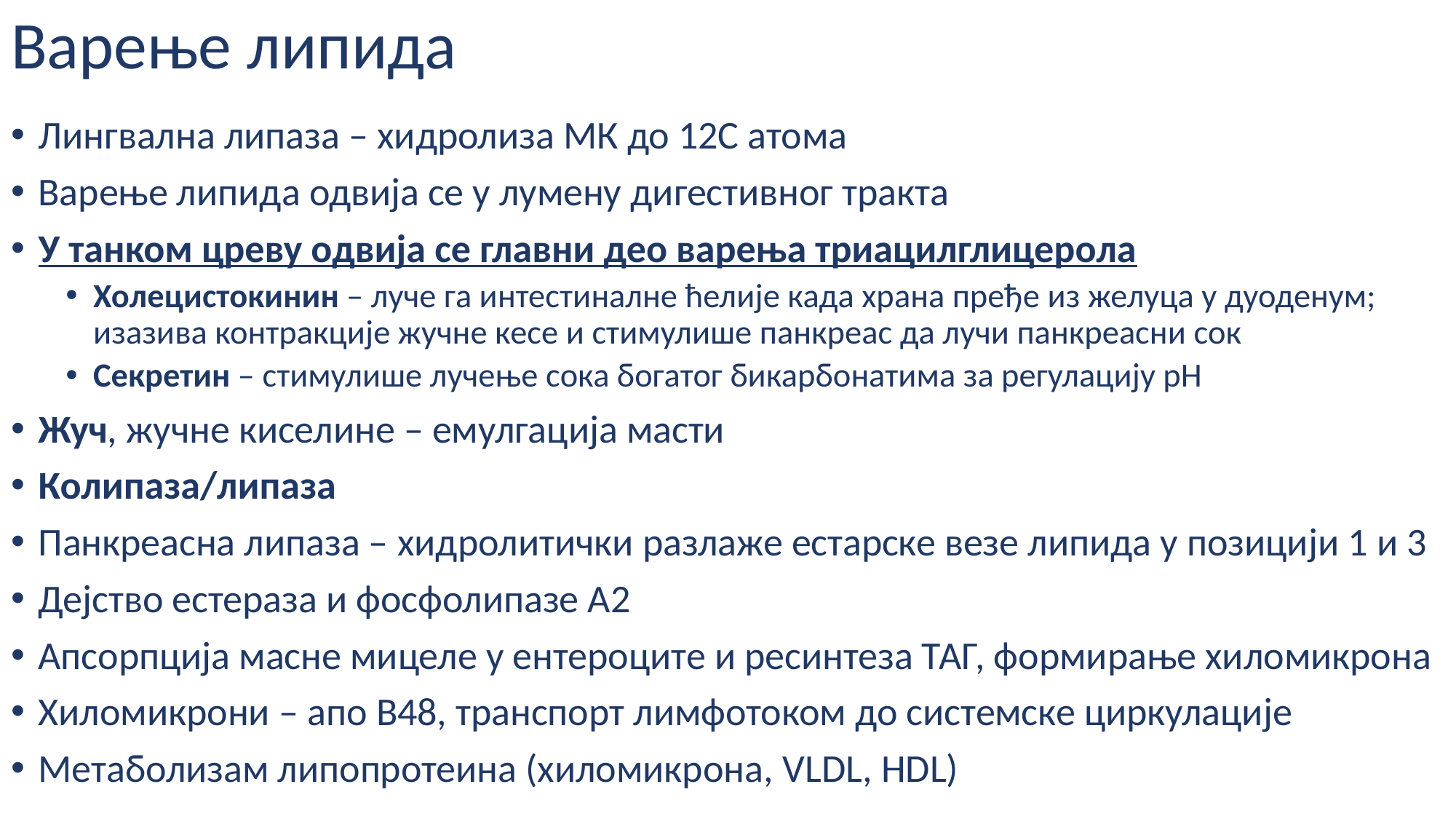

# Варење липида
Лингвална липаза – хидролиза МК до 12С атома
Варење липида одвија се у лумену дигестивног тракта
У танком цреву одвија се главни део варења триацилглицерола
Холецистокинин – луче га интестиналне ћелије када храна пређе из желуца у дуоденум; изазива контракције жучне кесе и стимулише панкреас да лучи панкреасни сок
Секретин – стимулише лучење сока богатог бикарбонатима за регулацију рН
Жуч, жучне киселине – емулгација масти
Колипаза/липаза
Панкреасна липаза – хидролитички разлаже естарске везе липида у позицији 1 и 3
Дејство естераза и фосфолипазе А2
Апсорпција масне мицеле у ентероците и ресинтеза ТАГ, формирање хиломикрона
Хиломикрони – апо В48, транспорт лимфотоком до системске циркулације
Метаболизам липопротеина (хиломикрона, VLDL, HDL)